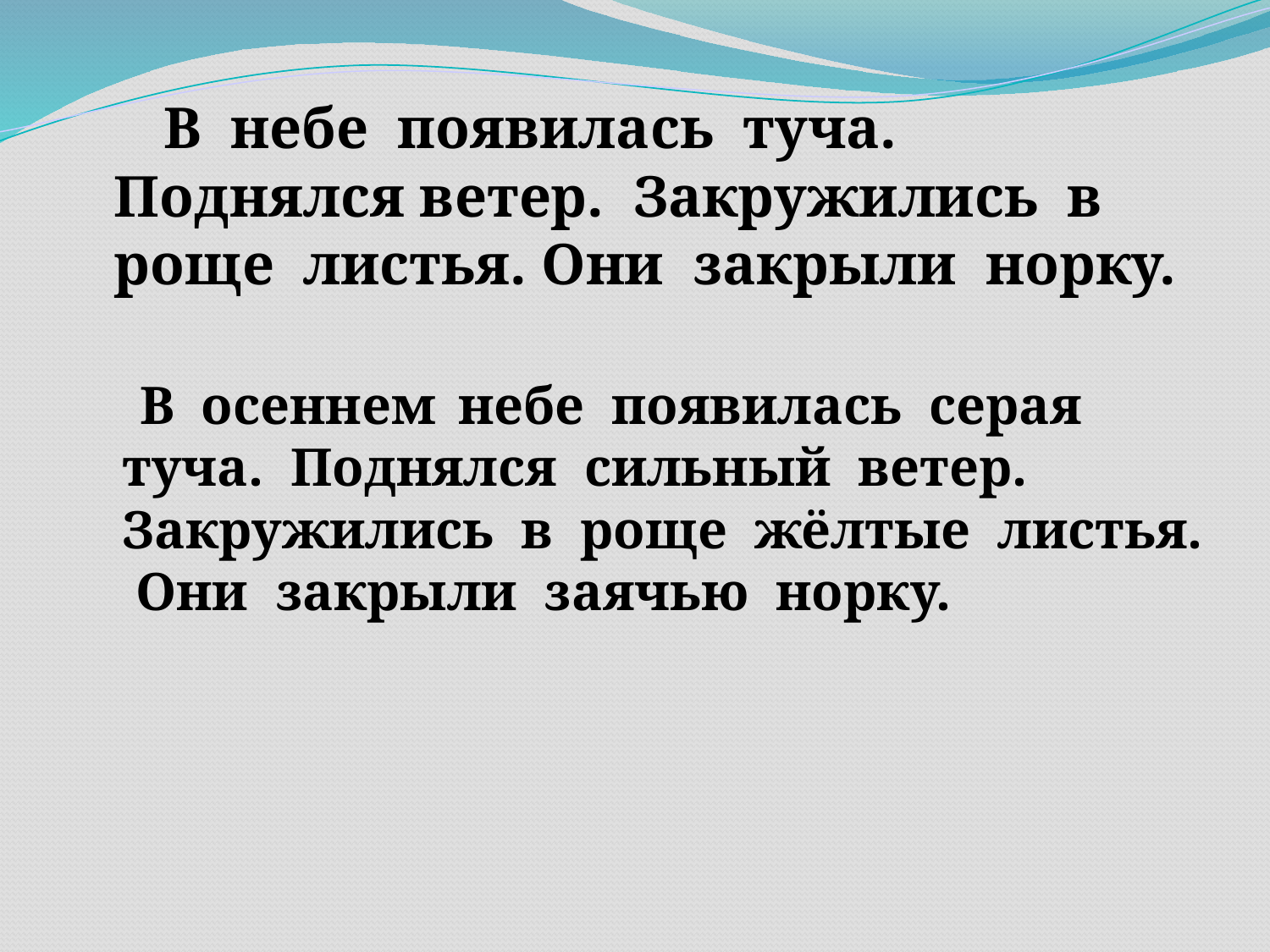

В  небе  появилась  туча.  Поднялся ветер.  Закружились  в  роще  листья. Они  закрыли  норку.
                   В  осеннем  небе  появилась  серая  туча.  Поднялся  сильный  ветер. Закружились  в  роще  жёлтые  листья.  Они  закрыли  заячью  норку.